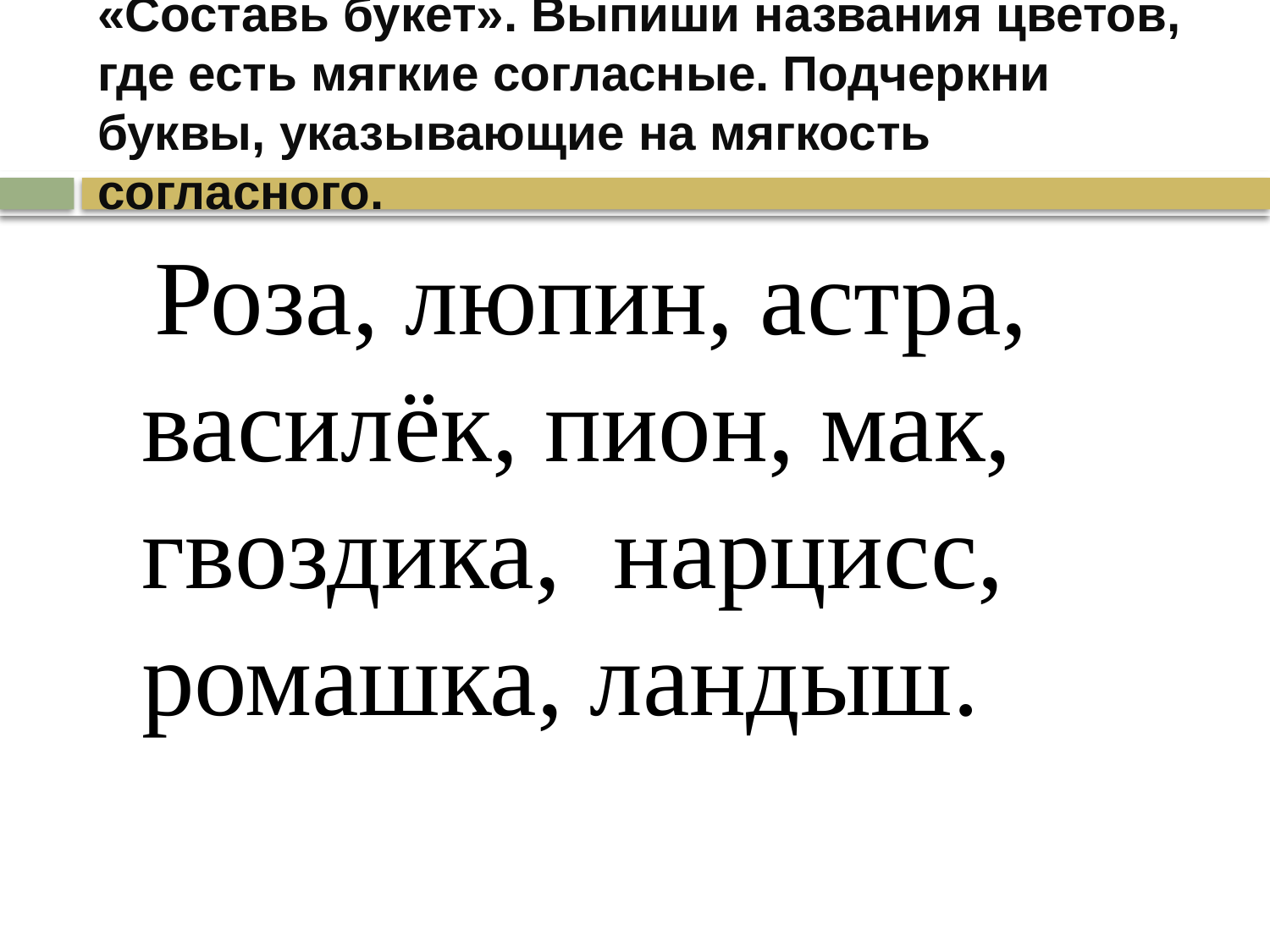

# «Составь букет». Выпиши названия цветов, где есть мягкие согласные. Подчеркни буквы, указывающие на мягкость согласного.
    Роза, люпин, астра, василёк, пион, мак, гвоздика,  нарцисс, ромашка, ландыш.